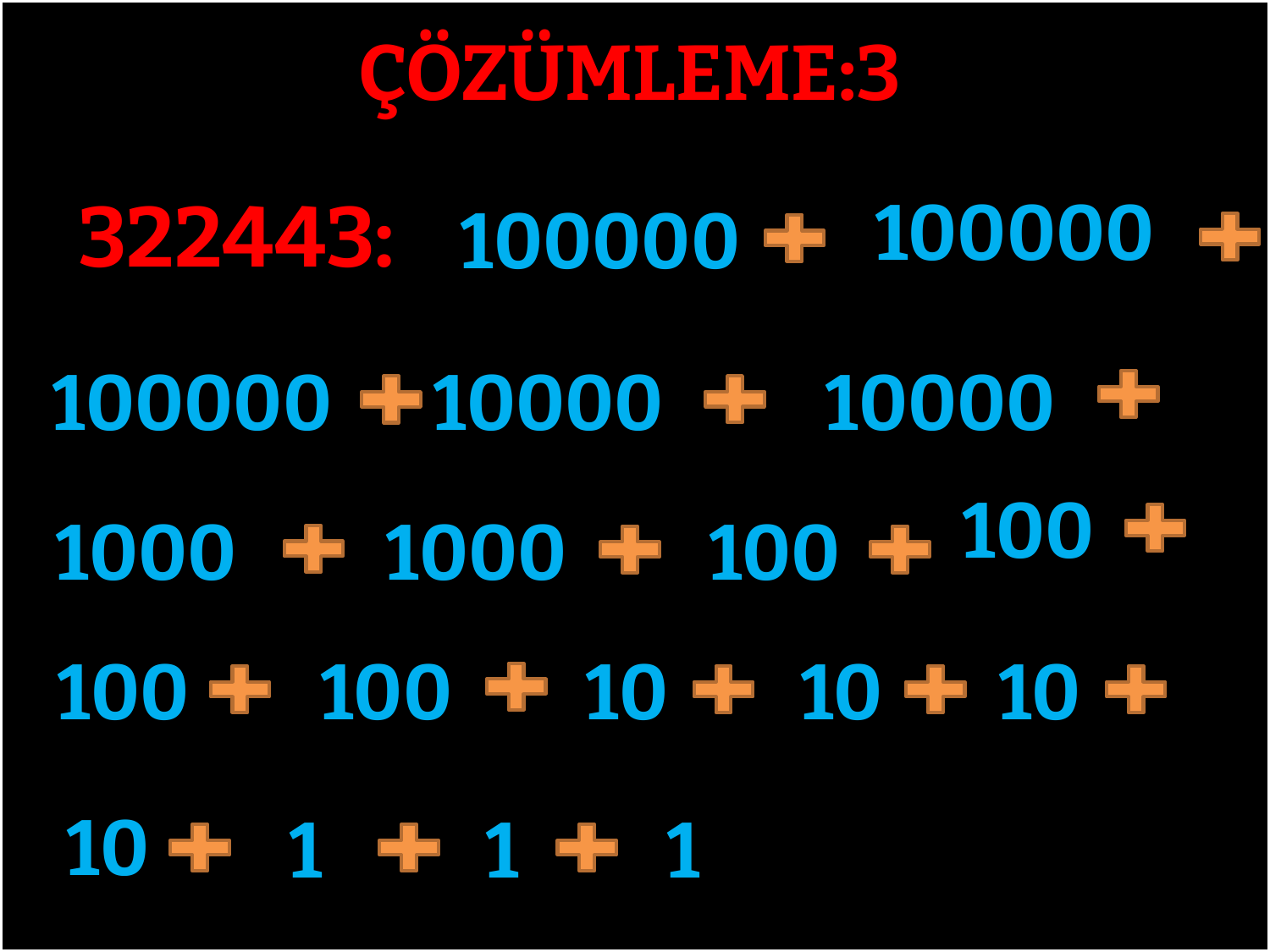

ÇÖZÜMLEME:3
#
322443:
100000
100000

10000
100000
10000

100
1000
1000
100

10
10
100
100
10

10
1
1
1